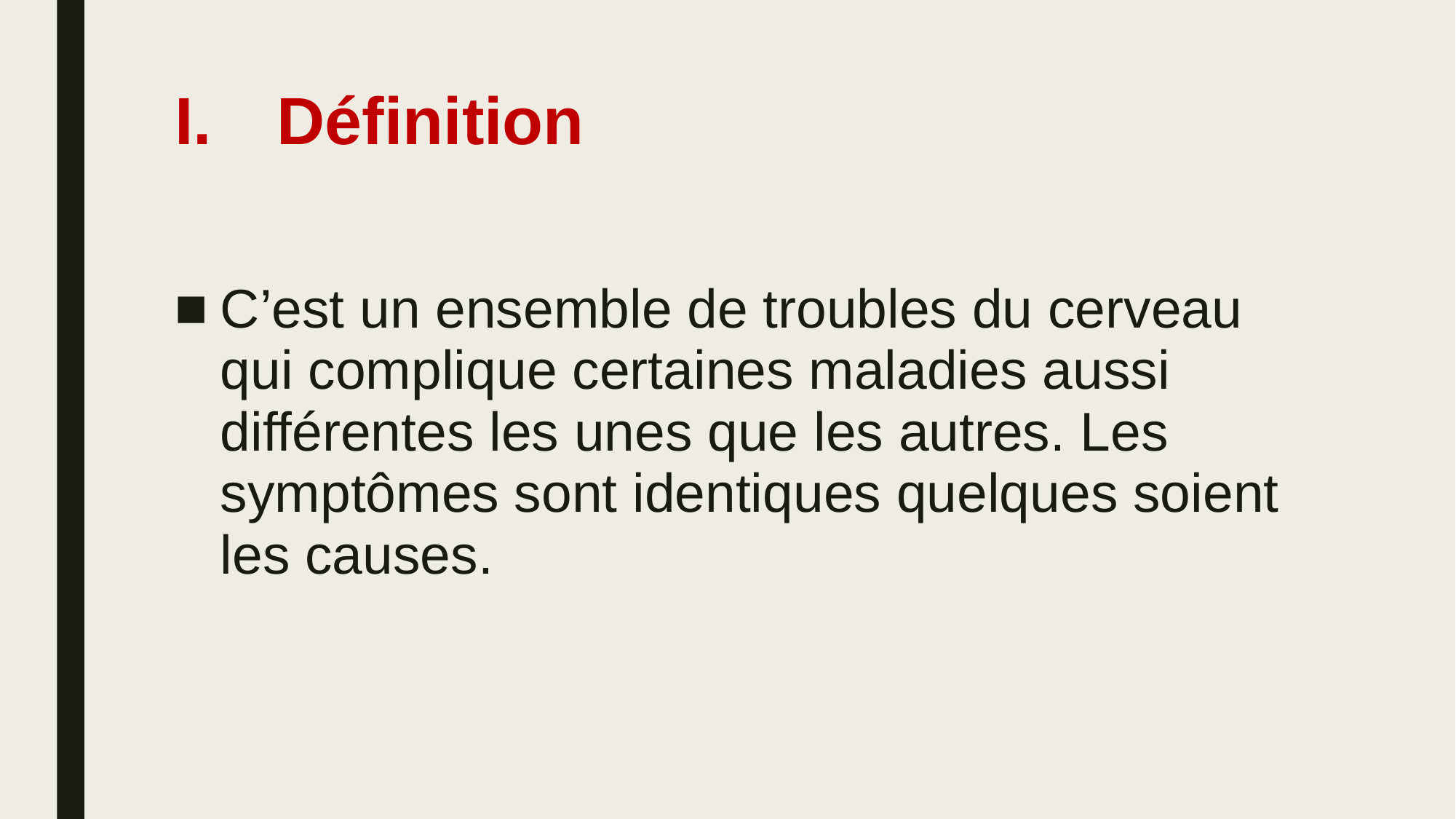

# Définition
C’est un ensemble de troubles du cerveau qui complique certaines maladies aussi différentes les unes que les autres. Les symptômes sont identiques quelques soient les causes.